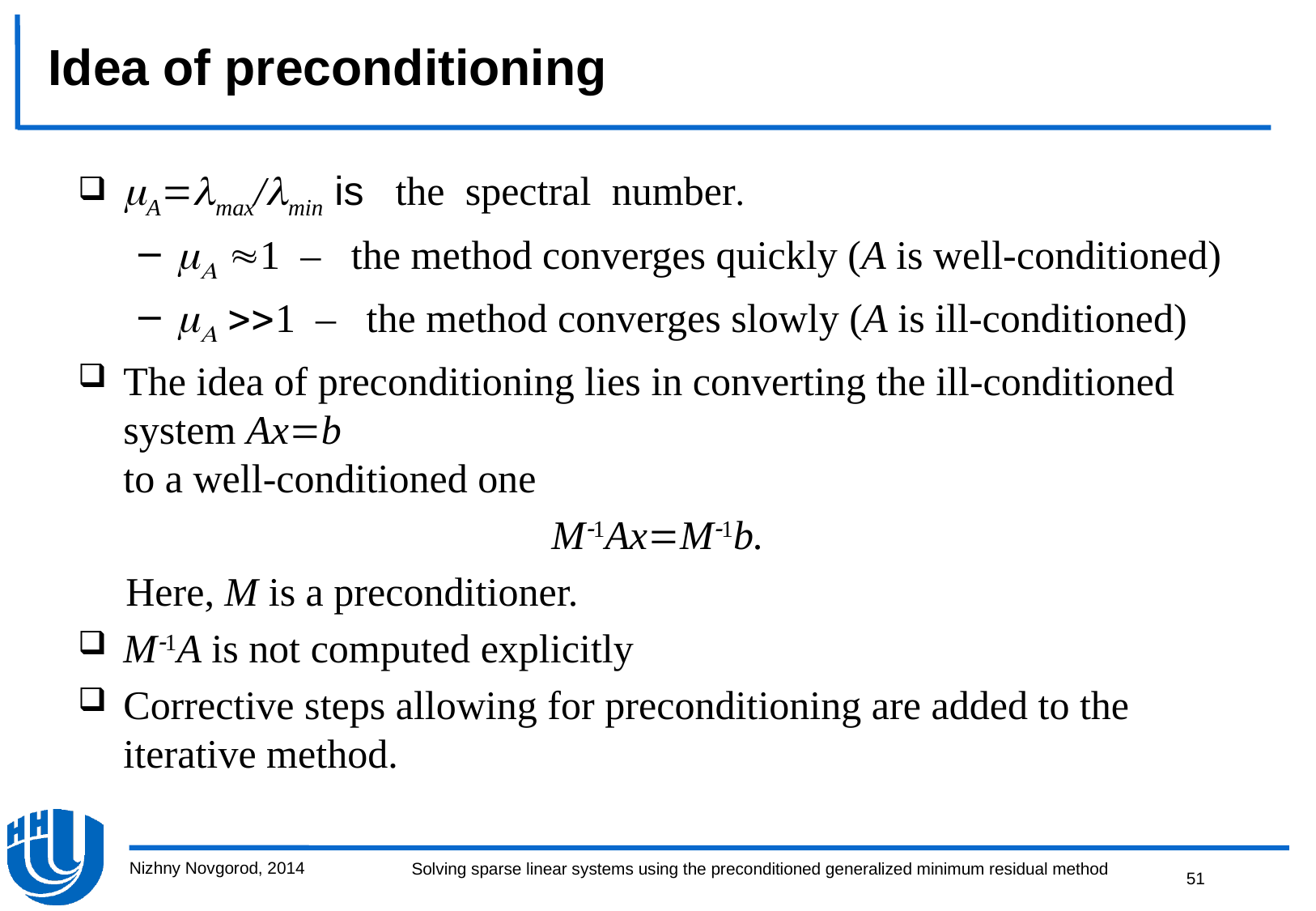

# Idea of preconditioning
μA=λmax/λmin is  the spectral number.
μΑ ≈1 –  the method converges quickly (A is well-conditioned)
μΑ >>1 –  the method converges slowly (A is ill-conditioned)
The idea of preconditioning lies in converting the ill-conditioned system Ax=b
to a well-conditioned one
M−1Ax=M−1b.
Here, M is a preconditioner.
M−1A is not computed explicitly
Corrective steps allowing for preconditioning are added to the iterative method.

Nizhny Novgorod, 2014
51
Solving sparse linear systems using the preconditioned generalized minimum residual method